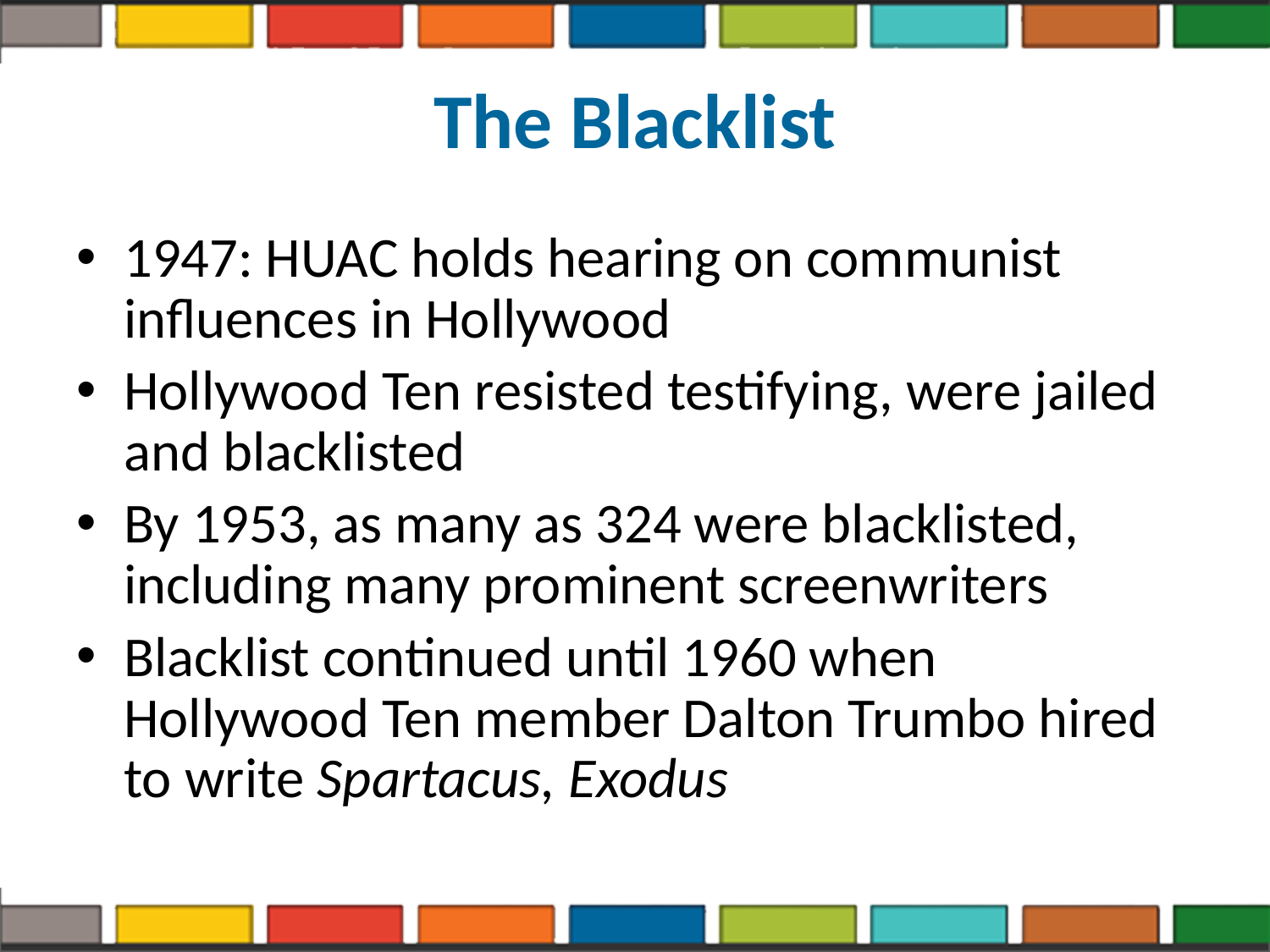

# The Blacklist
1947: HUAC holds hearing on communist influences in Hollywood
Hollywood Ten resisted testifying, were jailed and blacklisted
By 1953, as many as 324 were blacklisted, including many prominent screenwriters
Blacklist continued until 1960 when Hollywood Ten member Dalton Trumbo hired to write Spartacus, Exodus